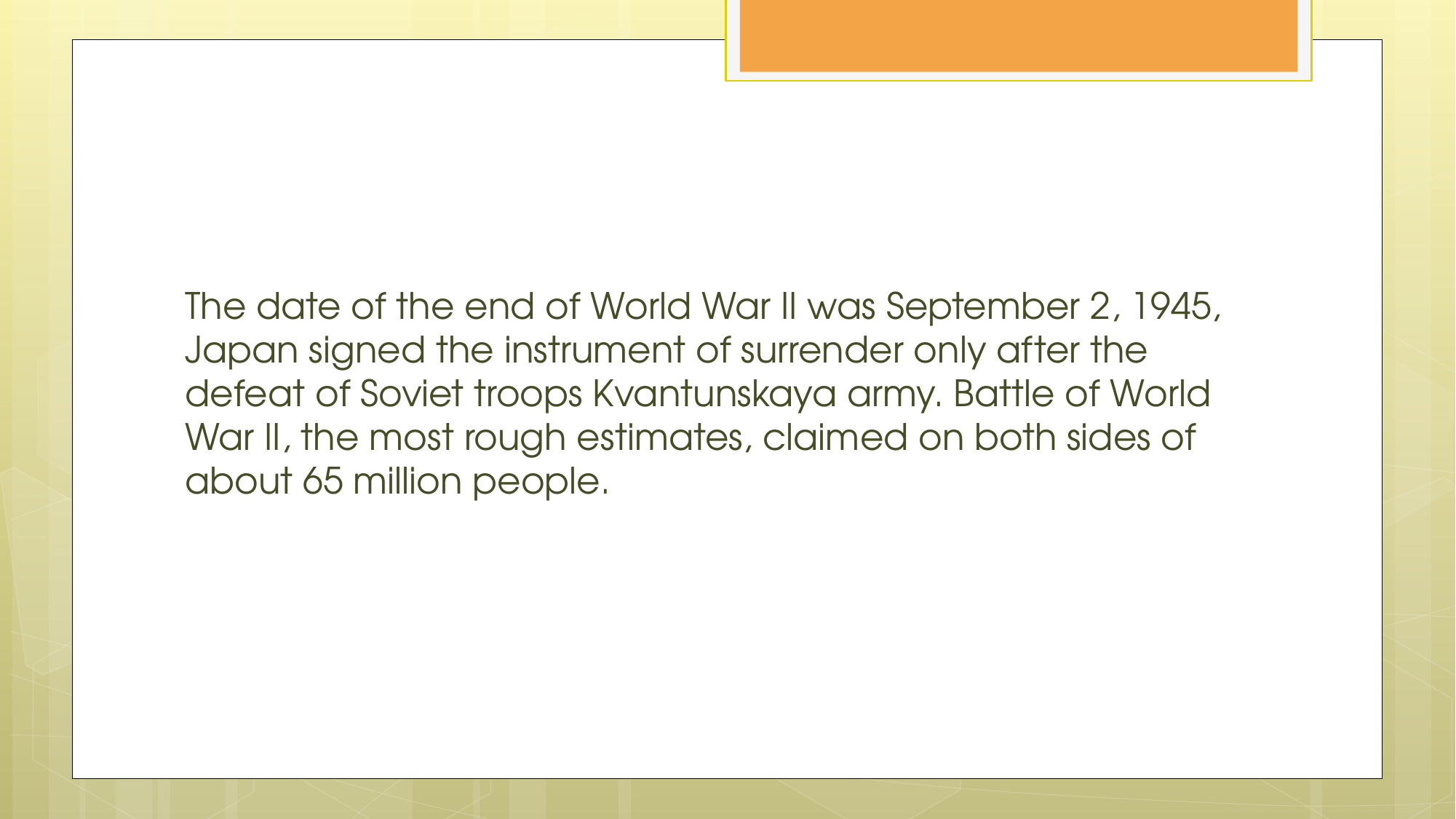

The date of the end of World War II was September 2, 1945, Japan signed the instrument of surrender only after the defeat of Soviet troops Kvantunskaya army. Battle of World War II, the most rough estimates, claimed on both sides of about 65 million people.